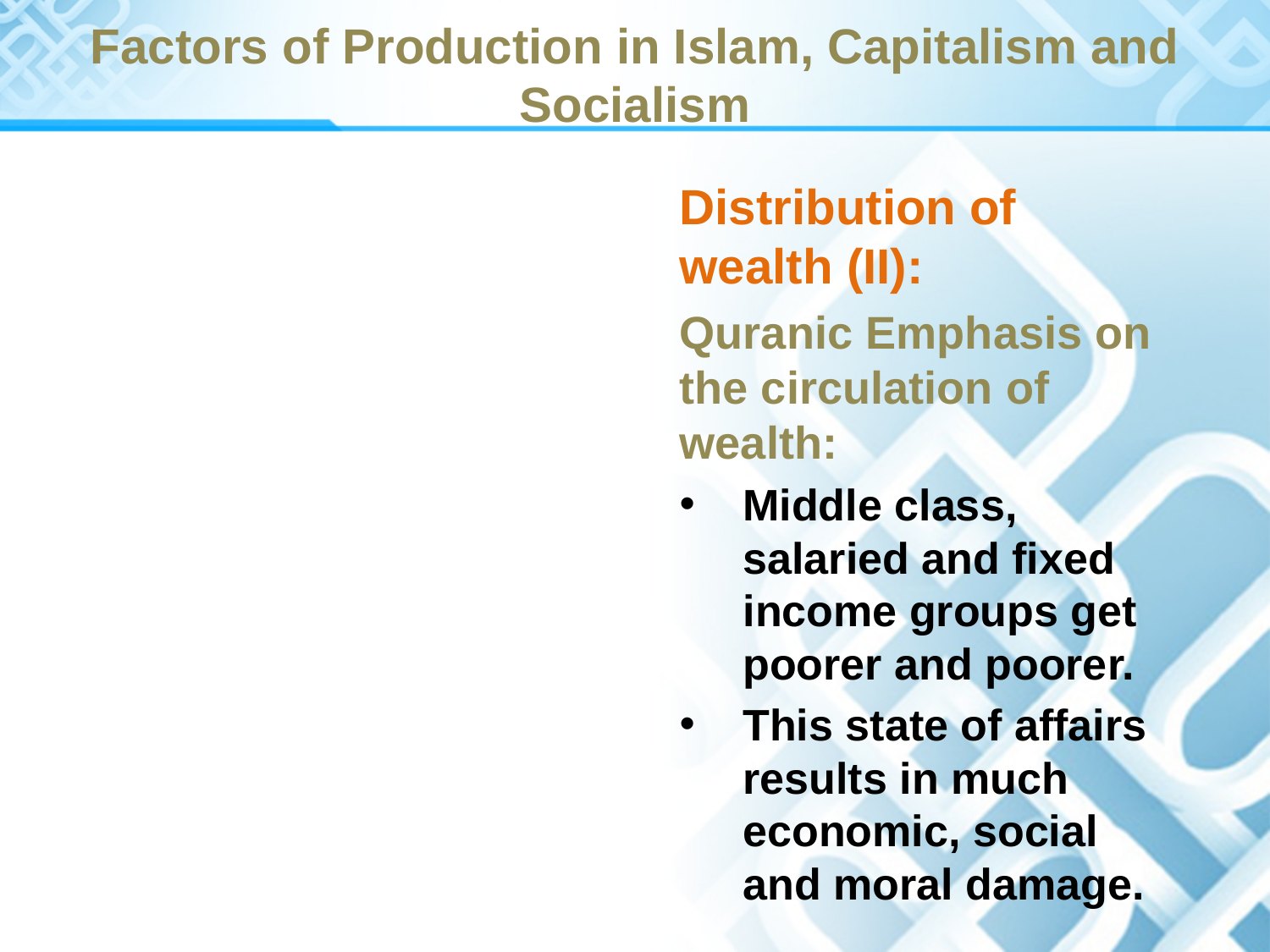

Factors of Production in Islam, Capitalism and Socialism
Distribution of wealth (II):
Quranic Emphasis on the circulation of wealth:
Middle class, salaried and fixed income groups get poorer and poorer.
This state of affairs results in much economic, social and moral damage.